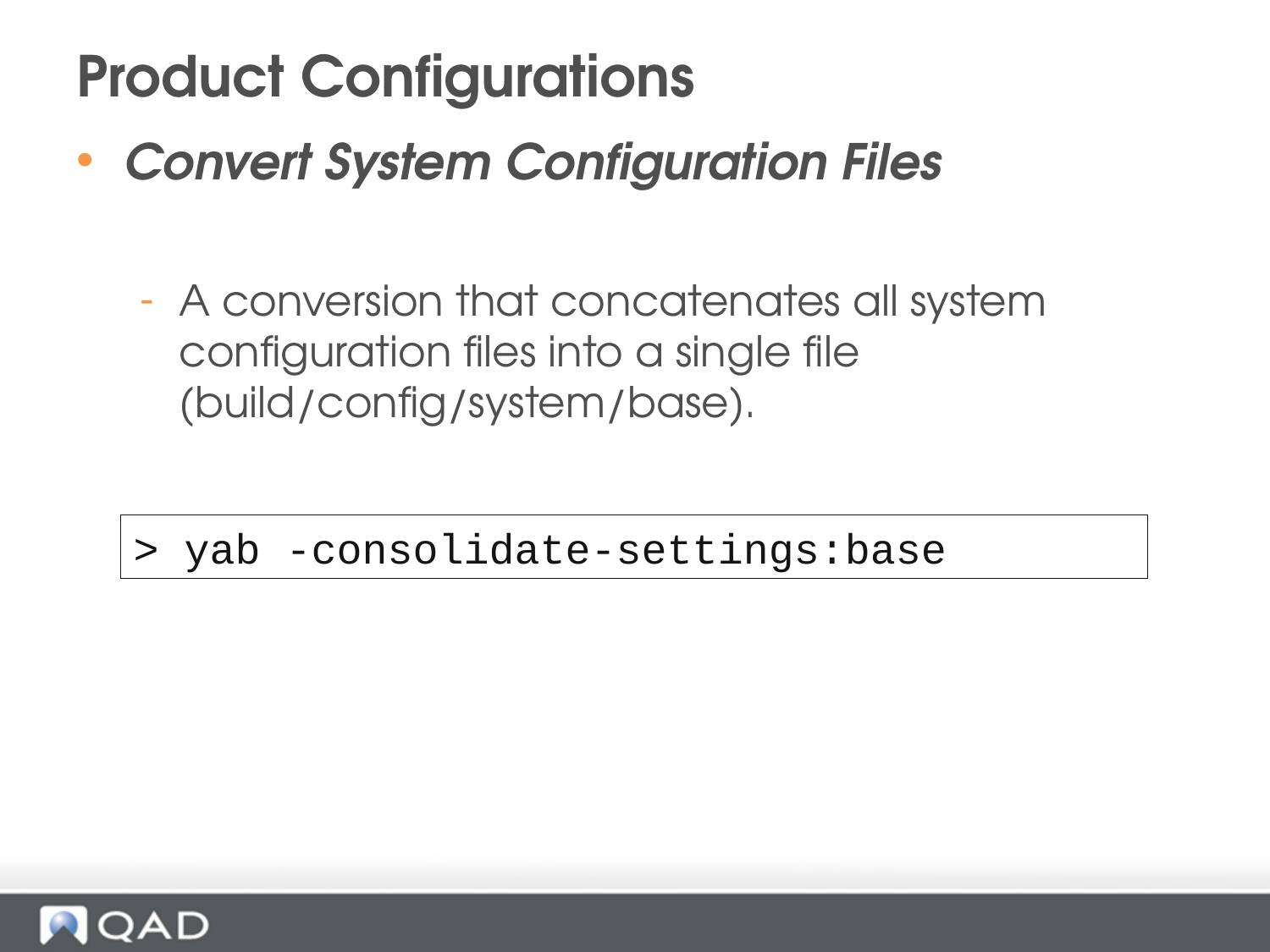

# Product Configurations
Convert System Configuration Files

A conversion that concatenates all system configuration files into a single file (build/config/system/base).
> yab -consolidate-settings:base